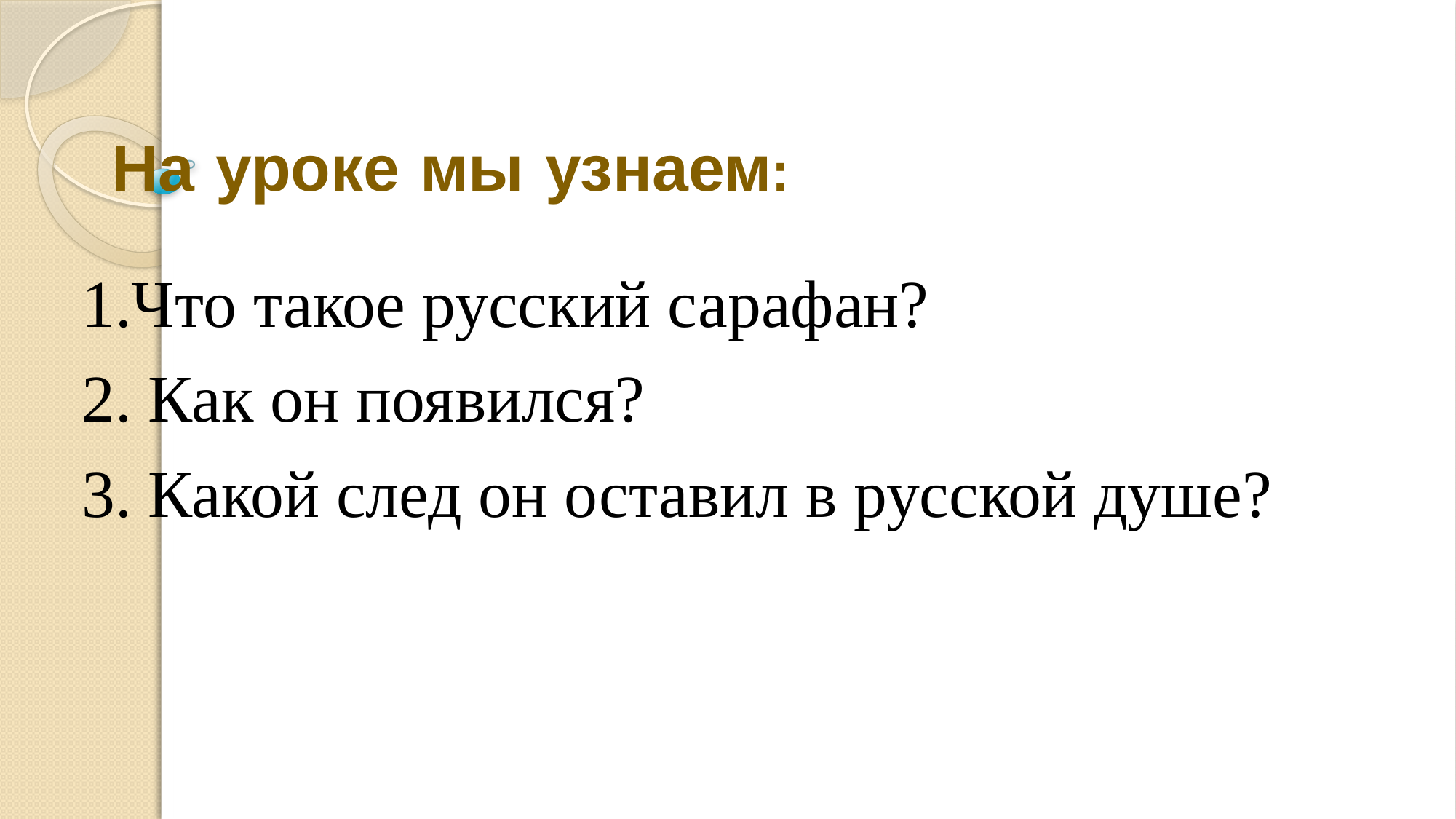

# На уроке мы узнаем:
1.Что такое русский сарафан?
2. Как он появился?
3. Какой след он оставил в русской душе?